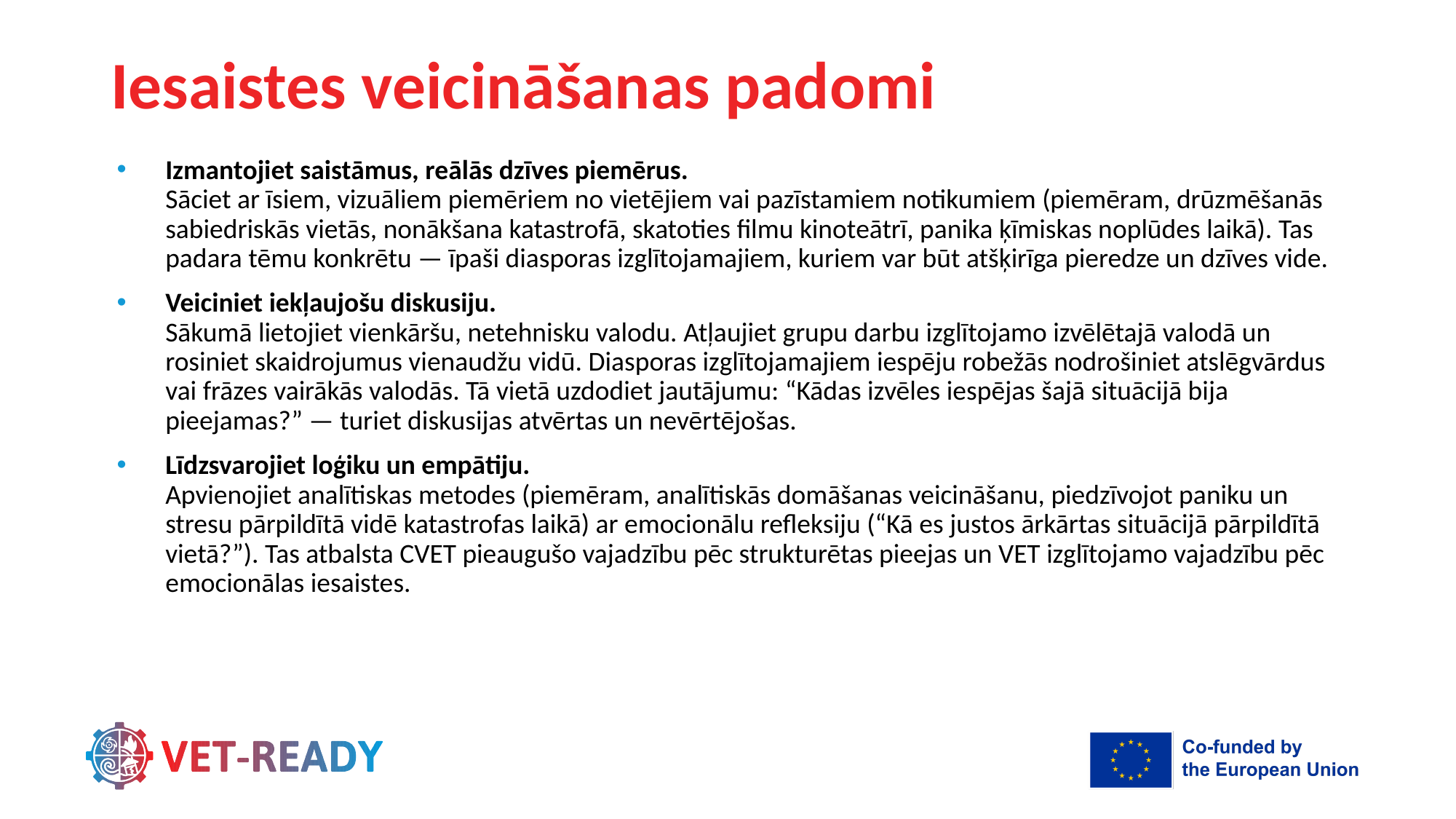

# Iesaistes veicināšanas padomi
Izmantojiet saistāmus, reālās dzīves piemērus.
Sāciet ar īsiem, vizuāliem piemēriem no vietējiem vai pazīstamiem notikumiem (piemēram, drūzmēšanās sabiedriskās vietās, nonākšana katastrofā, skatoties filmu kinoteātrī, panika ķīmiskas noplūdes laikā). Tas padara tēmu konkrētu — īpaši diasporas izglītojamajiem, kuriem var būt atšķirīga pieredze un dzīves vide.
Veiciniet iekļaujošu diskusiju.
Sākumā lietojiet vienkāršu, netehnisku valodu. Atļaujiet grupu darbu izglītojamo izvēlētajā valodā un rosiniet skaidrojumus vienaudžu vidū. Diasporas izglītojamajiem iespēju robežās nodrošiniet atslēgvārdus vai frāzes vairākās valodās. Tā vietā uzdodiet jautājumu: “Kādas izvēles iespējas šajā situācijā bija pieejamas?” — turiet diskusijas atvērtas un nevērtējošas.
Līdzsvarojiet loģiku un empātiju.
Apvienojiet analītiskas metodes (piemēram, analītiskās domāšanas veicināšanu, piedzīvojot paniku un stresu pārpildītā vidē katastrofas laikā) ar emocionālu refleksiju (“Kā es justos ārkārtas situācijā pārpildītā vietā?”). Tas atbalsta CVET pieaugušo vajadzību pēc strukturētas pieejas un VET izglītojamo vajadzību pēc emocionālas iesaistes.